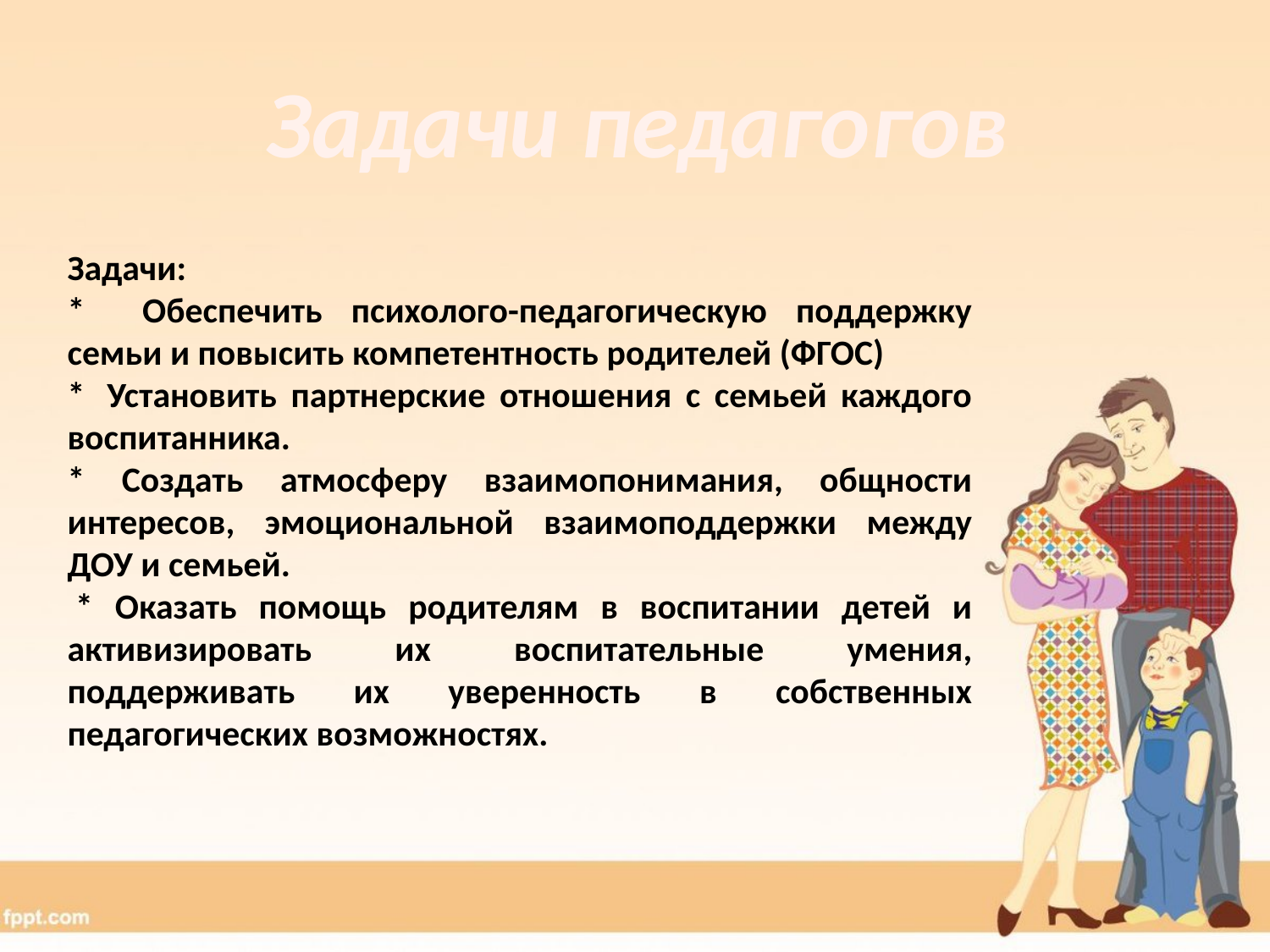

Задачи педагогов
Задачи:
*  Обеспечить психолого-педагогическую поддержку семьи и повысить компетентность родителей (ФГОС)
*  Установить партнерские отношения с семьей каждого воспитанника.
* Создать атмосферу взаимопонимания, общности интересов, эмоциональной взаимоподдержки между ДОУ и семьей.
 * Оказать помощь родителям в воспитании детей и активизировать их воспитательные умения, поддерживать их уверенность в собственных педагогических возможностях.